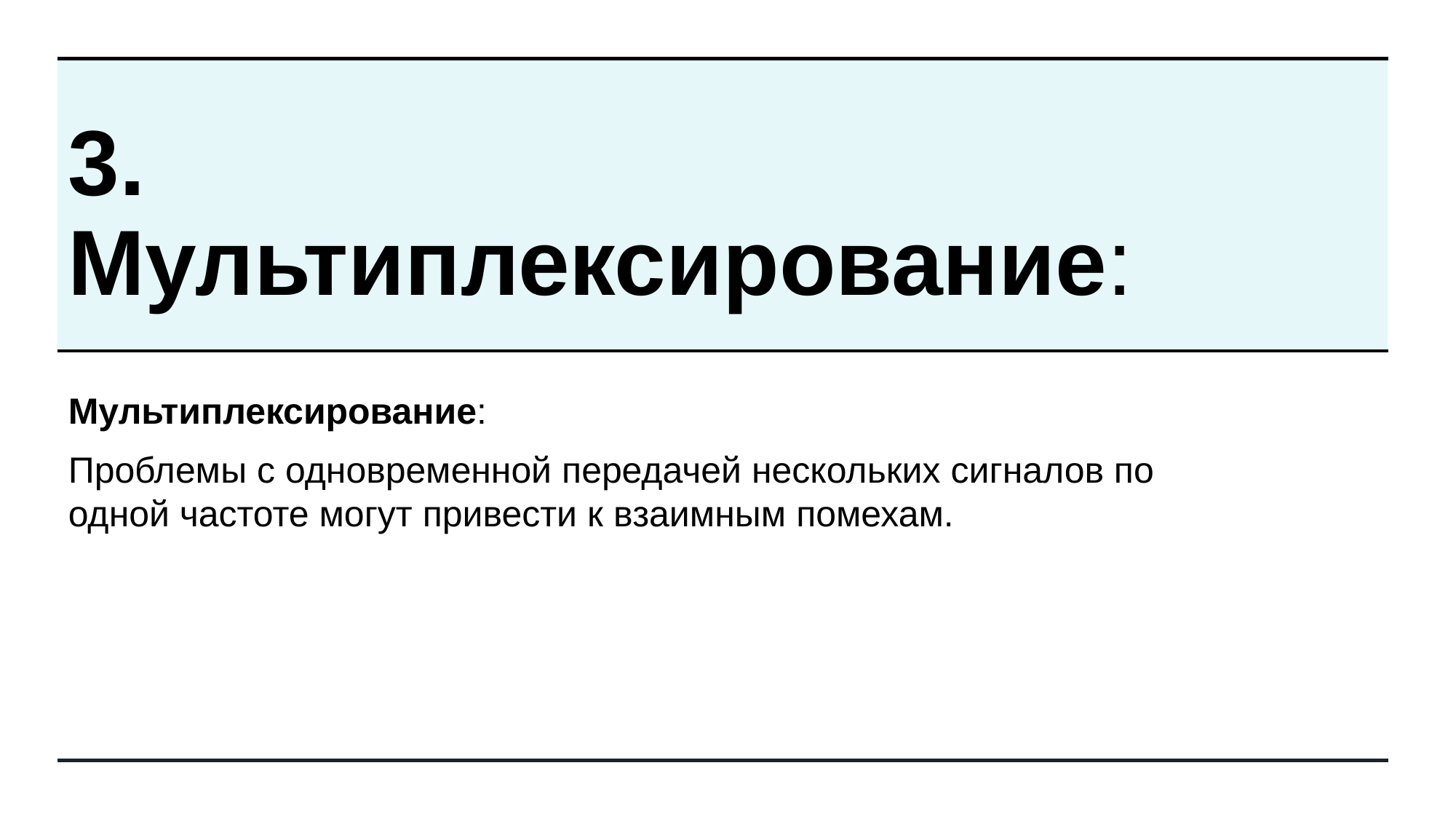

# 3. Мультиплексирование:
Мультиплексирование:
Проблемы с одновременной передачей нескольких сигналов по одной частоте могут привести к взаимным помехам.